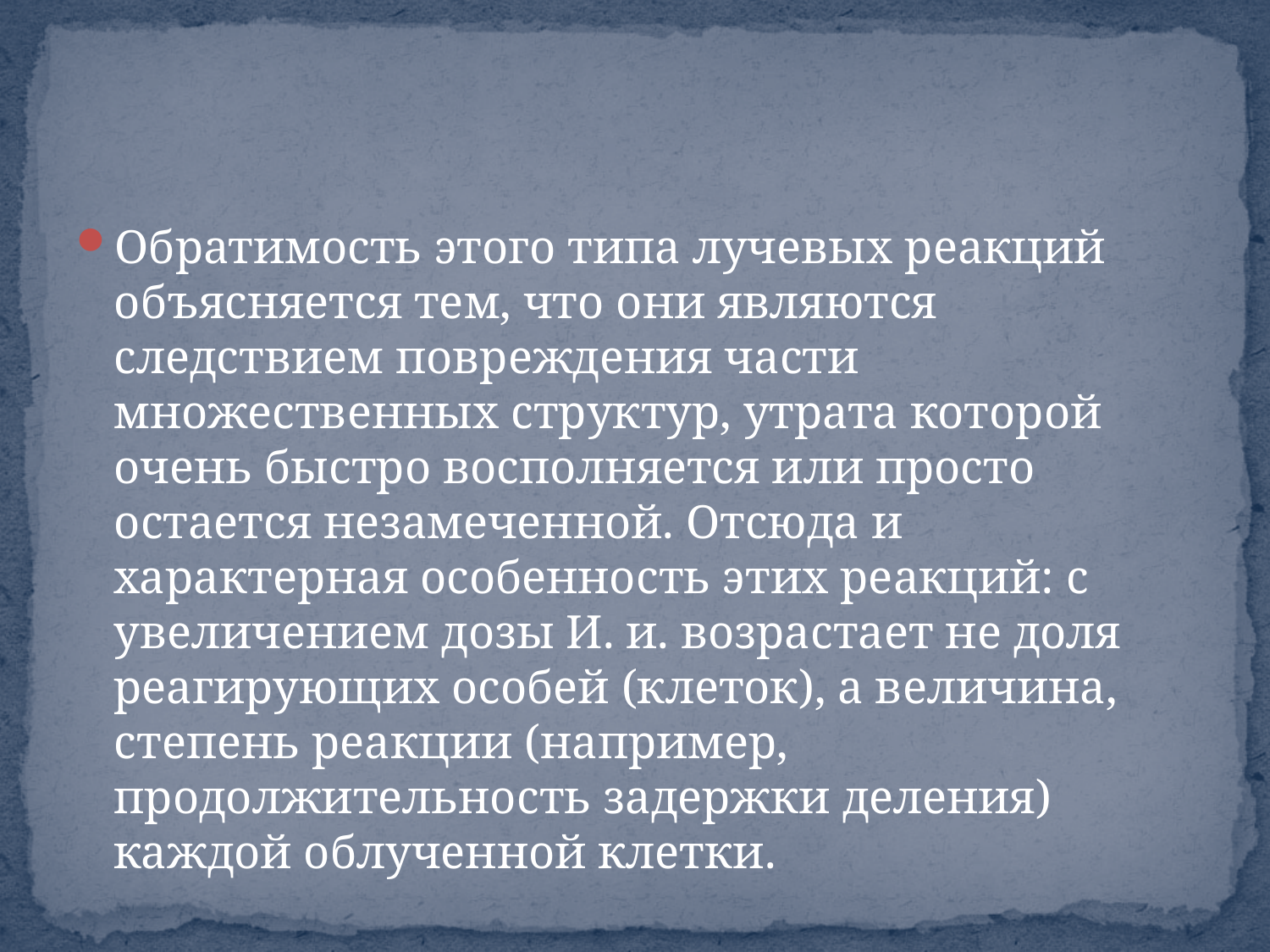

Обратимость этого типа лучевых реакций объясняется тем, что они являются следствием повреждения части множественных структур, утрата которой очень быстро восполняется или просто остается незамеченной. Отсюда и характерная особенность этих реакций: с увеличением дозы И. и. возрастает не доля реагирующих особей (клеток), а величина, степень реакции (например, продолжительность задержки деления) каждой облученной клетки.